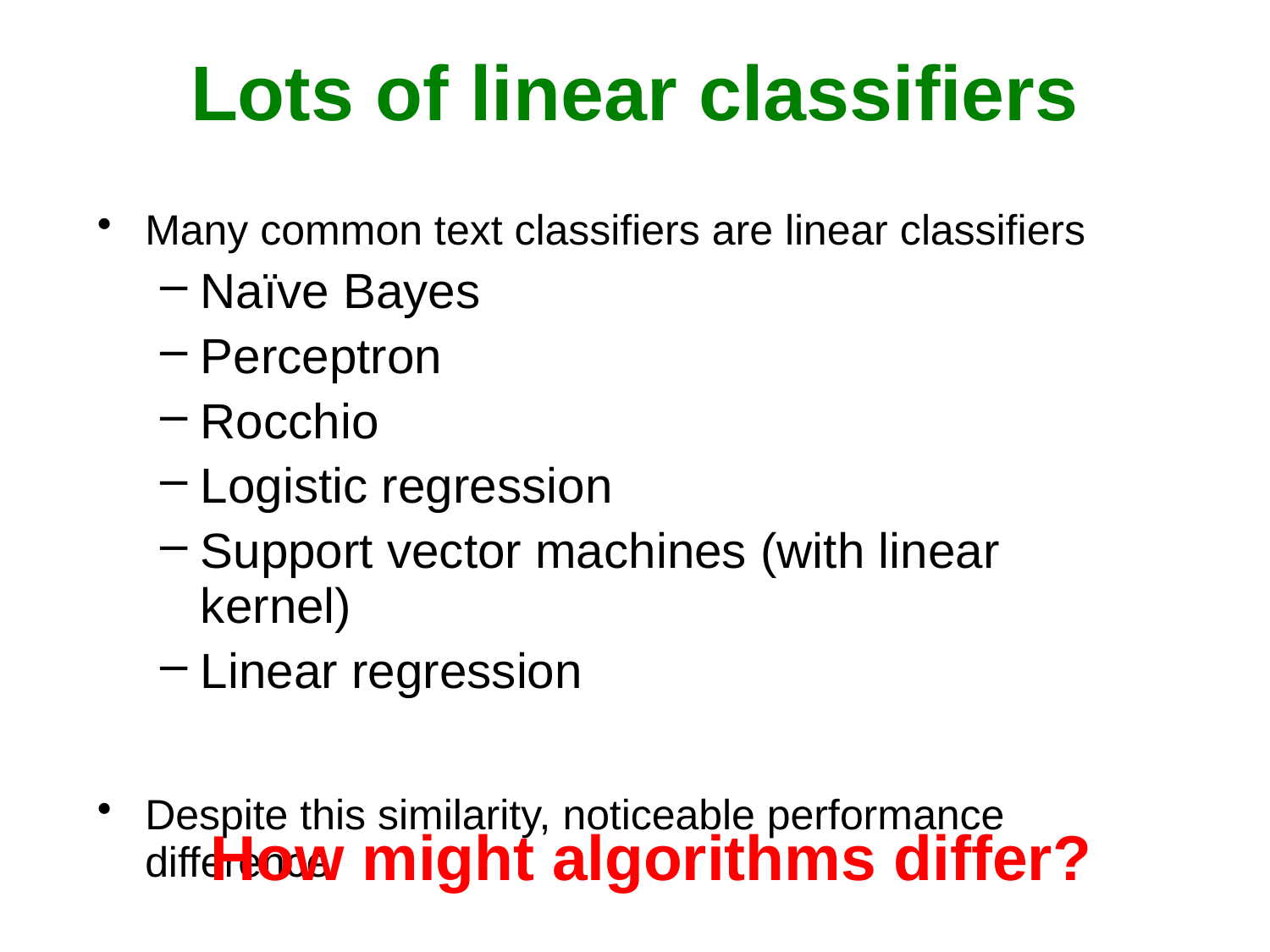

# Lots of linear classifiers
Many common text classifiers are linear classifiers
Naïve Bayes
Perceptron
Rocchio
Logistic regression
Support vector machines (with linear kernel)
Linear regression

Despite this similarity, noticeable performance difference

How might algorithms differ?